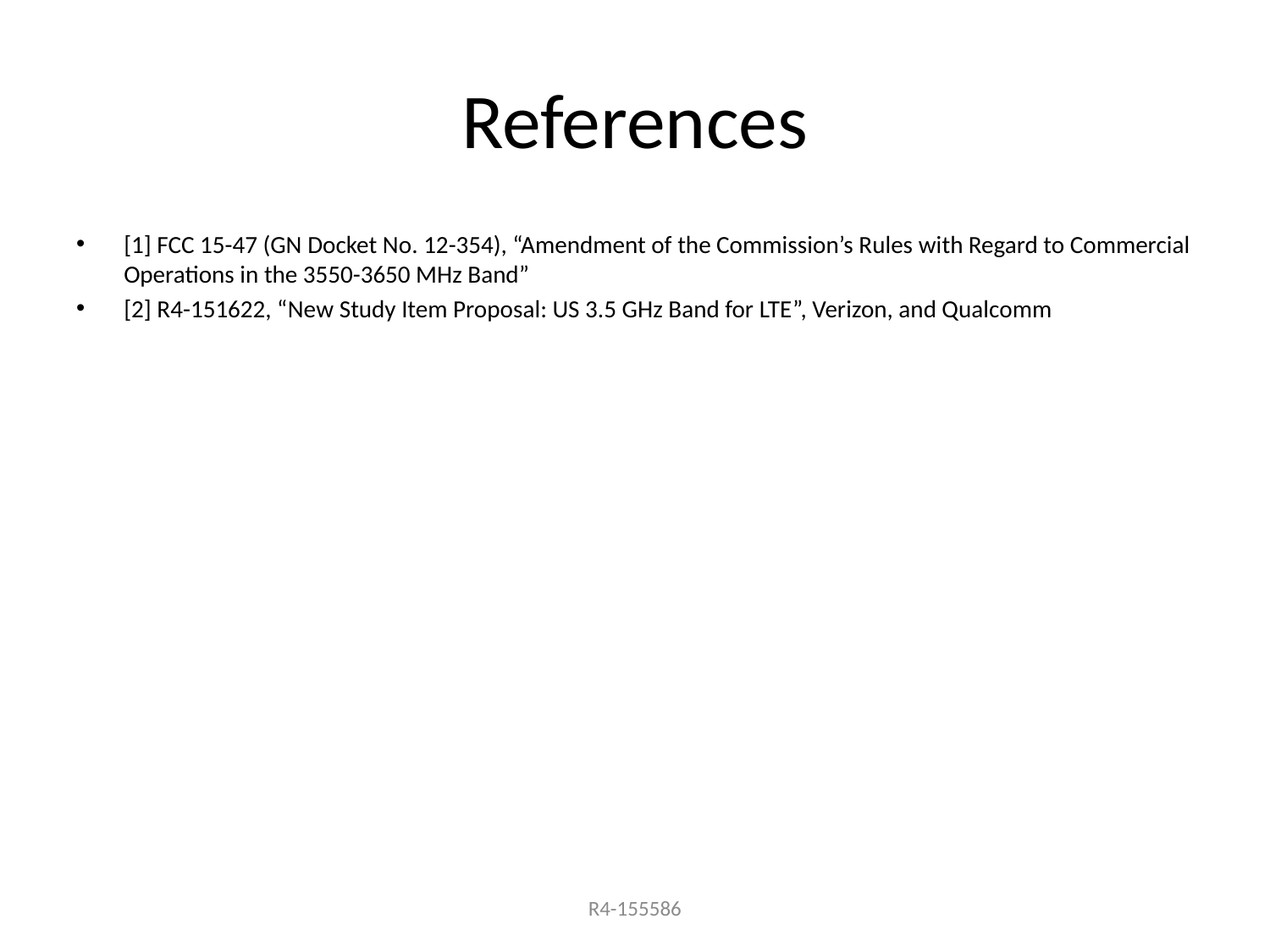

# References
[1] FCC 15-47 (GN Docket No. 12-354), “Amendment of the Commission’s Rules with Regard to Commercial Operations in the 3550-3650 MHz Band”
[2] R4-151622, “New Study Item Proposal: US 3.5 GHz Band for LTE”, Verizon, and Qualcomm
R4-155586